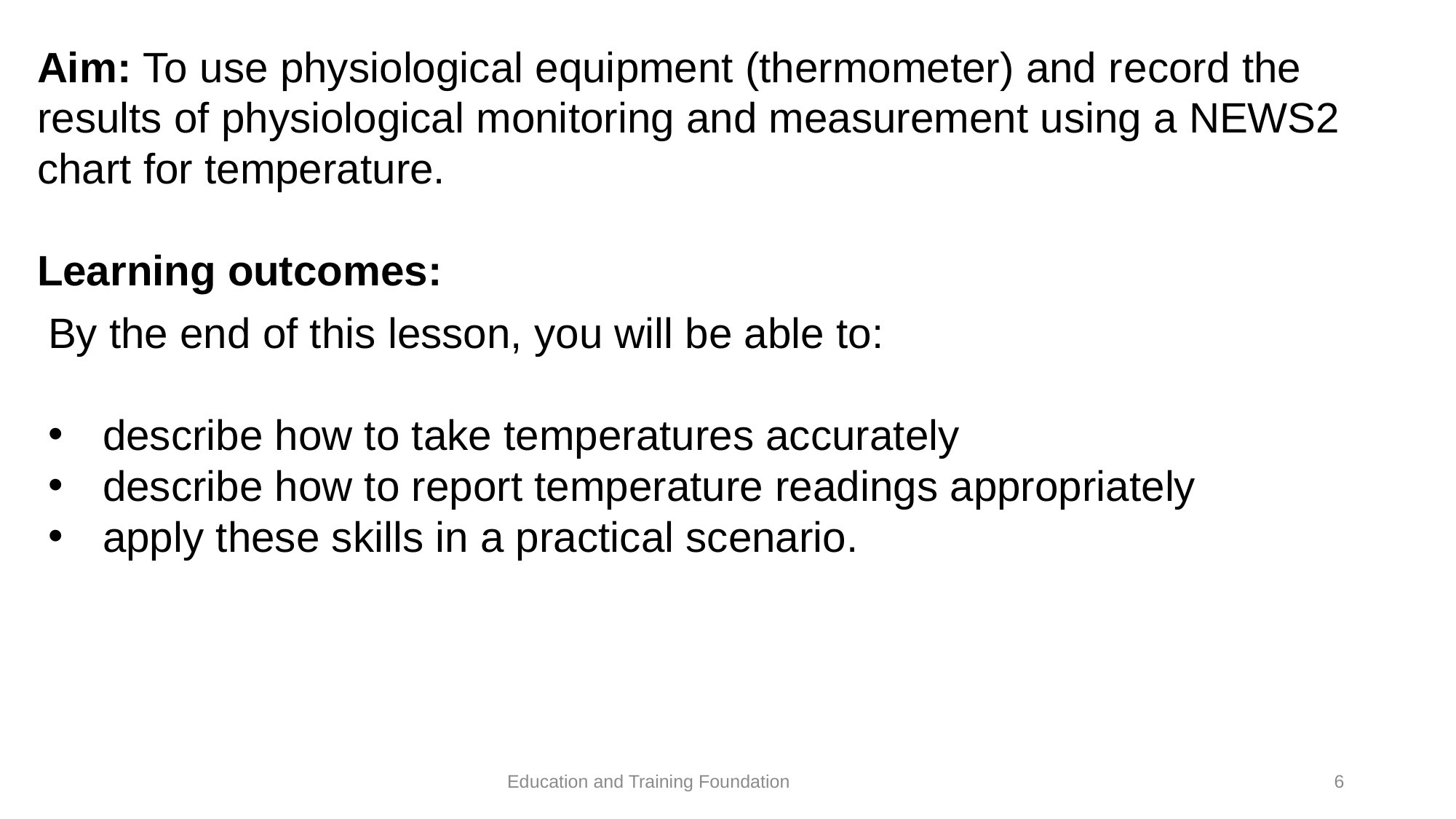

# Aim: To use physiological equipment (thermometer) and record the results of physiological monitoring and measurement using a NEWS2 chart for temperature. Learning outcomes:
By the end of this lesson, you will be able to:

describe how to take temperatures accurately
describe how to report temperature readings appropriately
apply these skills in a practical scenario.

6
Education and Training Foundation